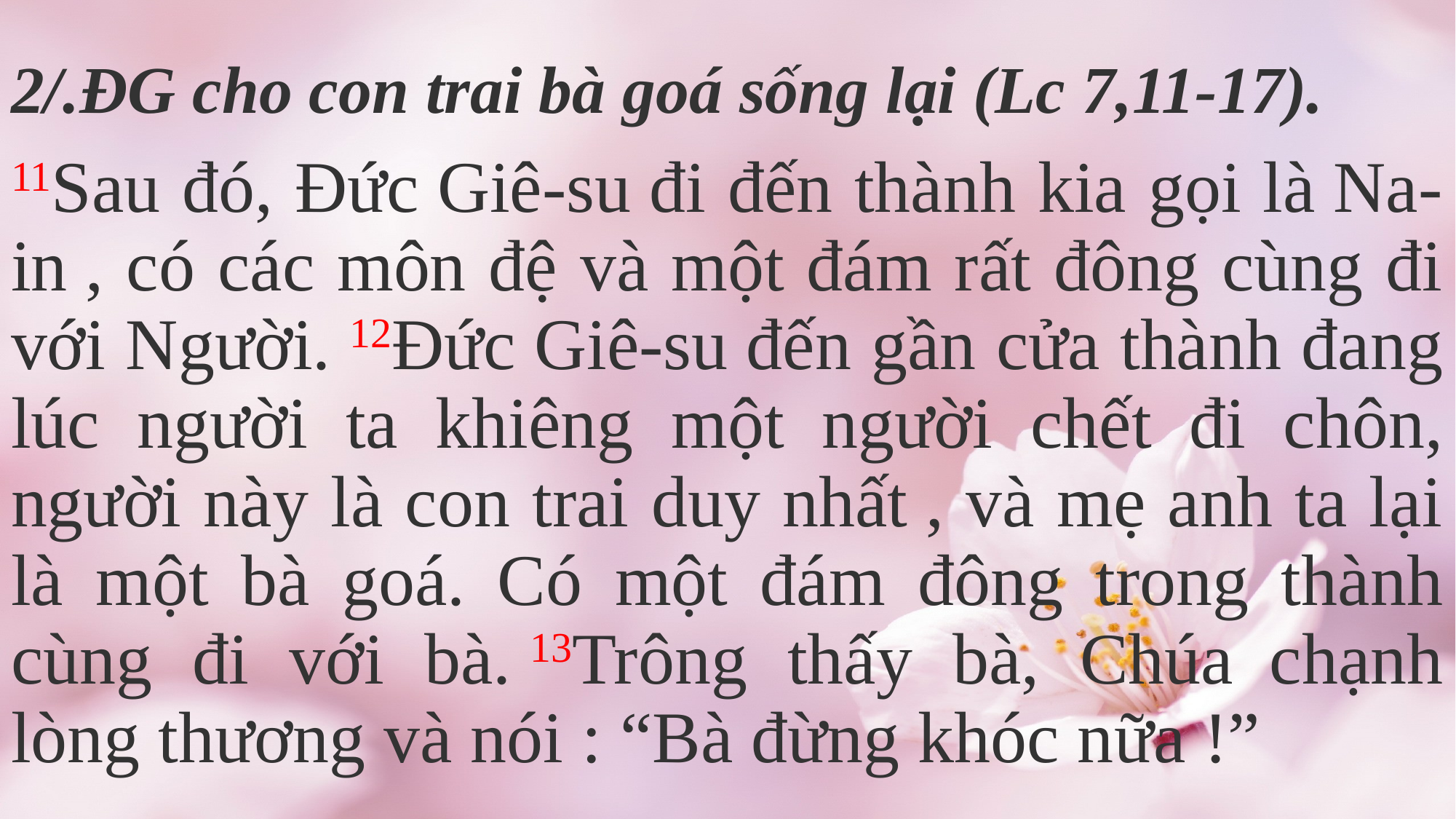

2/.ĐG cho con trai bà goá sống lại (Lc 7,11-17).
11Sau đó, Đức Giê-su đi đến thành kia gọi là Na-in , có các môn đệ và một đám rất đông cùng đi với Người. 12Đức Giê-su đến gần cửa thành đang lúc người ta khiêng một người chết đi chôn, người này là con trai duy nhất , và mẹ anh ta lại là một bà goá. Có một đám đông trong thành cùng đi với bà. 13Trông thấy bà, Chúa  chạnh lòng thương và nói : “Bà đừng khóc nữa !”